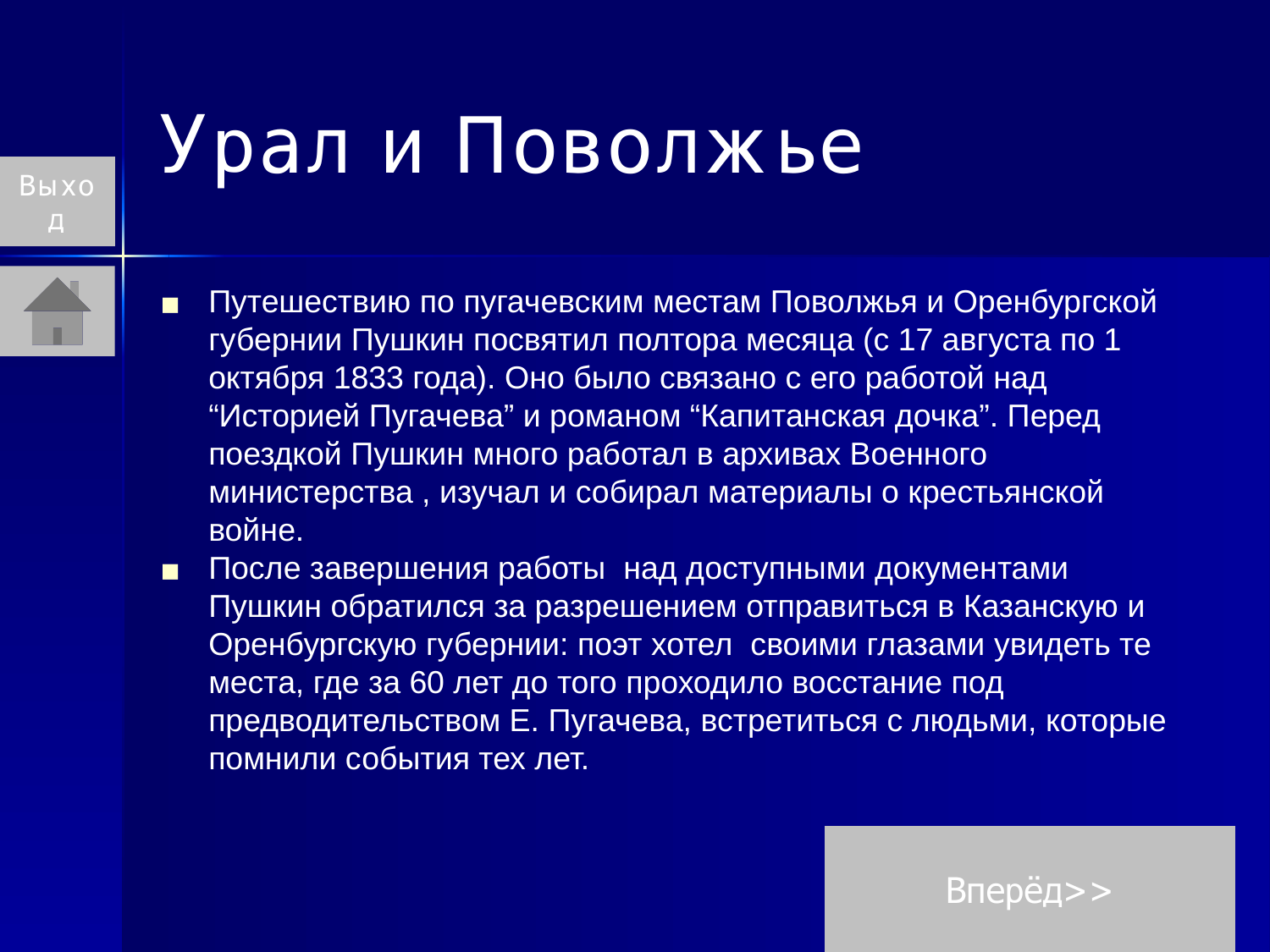

# Урал и Поволжье
Выход

Путешествию по пугачевским местам Поволжья и Оренбургской губернии Пушкин посвятил полтора месяца (с 17 августа по 1 октября 1833 года). Оно было связано с его работой над “Историей Пугачева” и романом “Капитанская дочка”. Перед поездкой Пушкин много работал в архивах Военного министерства , изучал и собирал материалы о крестьянской войне.
После завершения работы  над доступными документами Пушкин обратился за разрешением отправиться в Казанскую и Оренбургскую губернии: поэт хотел  своими глазами увидеть те места, где за 60 лет до того проходило восстание под предводительством Е. Пугачева, встретиться с людьми, которые помнили события тех лет.
Вперёд>>